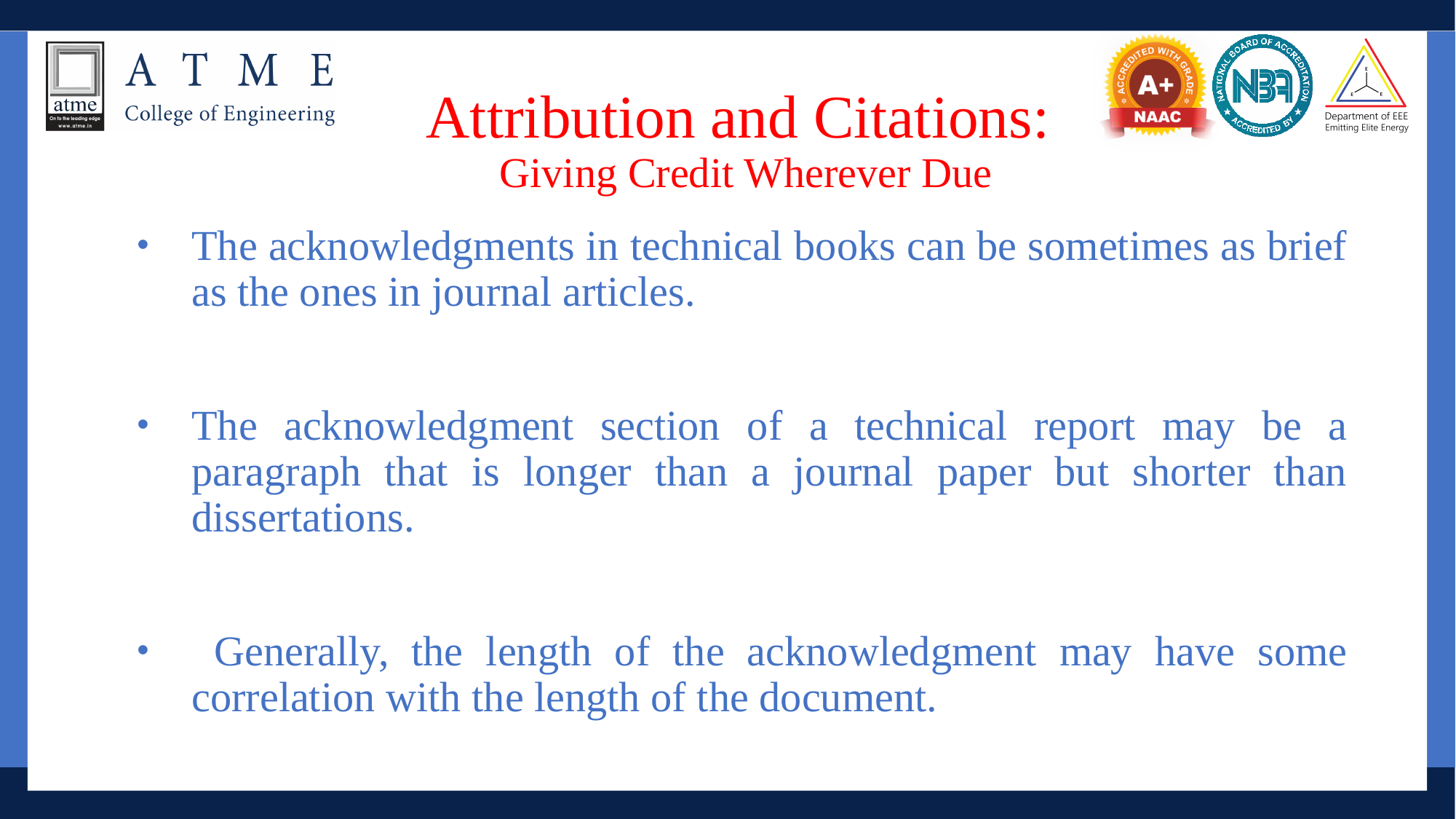

# Attribution and Citations: Giving Credit Wherever Due
The acknowledgments in technical books can be sometimes as brief as the ones in journal articles.

The acknowledgment section of a technical report may be a paragraph that is longer than a journal paper but shorter than dissertations.

 Generally, the length of the acknowledgment may have some correlation with the length of the document.